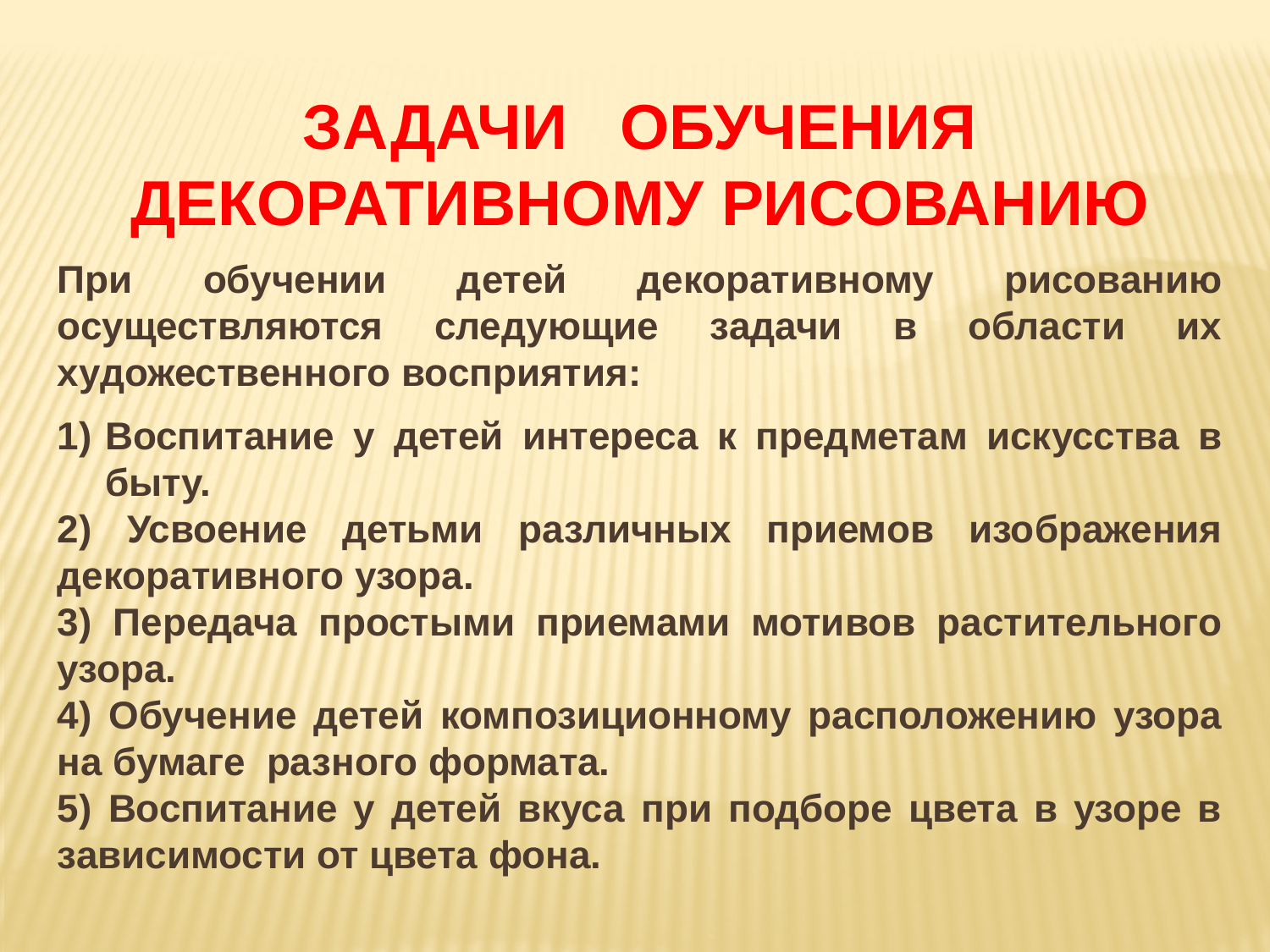

Задачи   обучения декоративному рисованию

При обучении детей декоративному рисованию осуществляются следующие задачи в области их художественного восприятия:

Воспитание у детей интереса к предметам искусства в быту.
2) Усвоение детьми различных приемов изображения декоративного узора.
3) Передача простыми приемами мотивов растительного узора.
4) Обучение детей композиционному расположению узора на бумаге  разного формата.
5) Воспитание у детей вкуса при подборе цвета в узоре в зависимости от цвета фона.